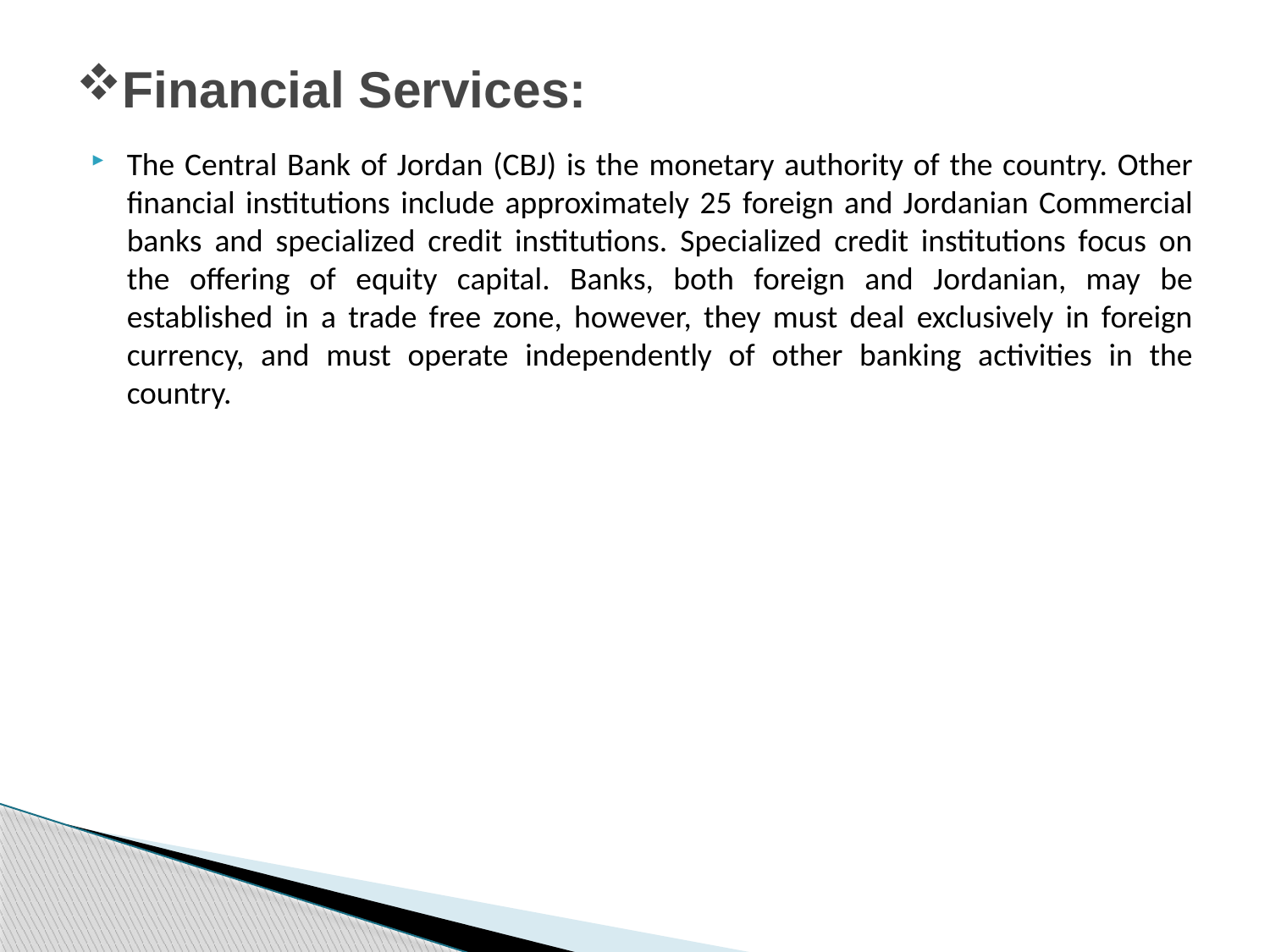

# Financial Services:
The Central Bank of Jordan (CBJ) is the monetary authority of the country. Other financial institutions include approximately 25 foreign and Jordanian Commercial banks and specialized credit institutions. Specialized credit institutions focus on the offering of equity capital. Banks, both foreign and Jordanian, may be established in a trade free zone, however, they must deal exclusively in foreign currency, and must operate independently of other banking activities in the country.